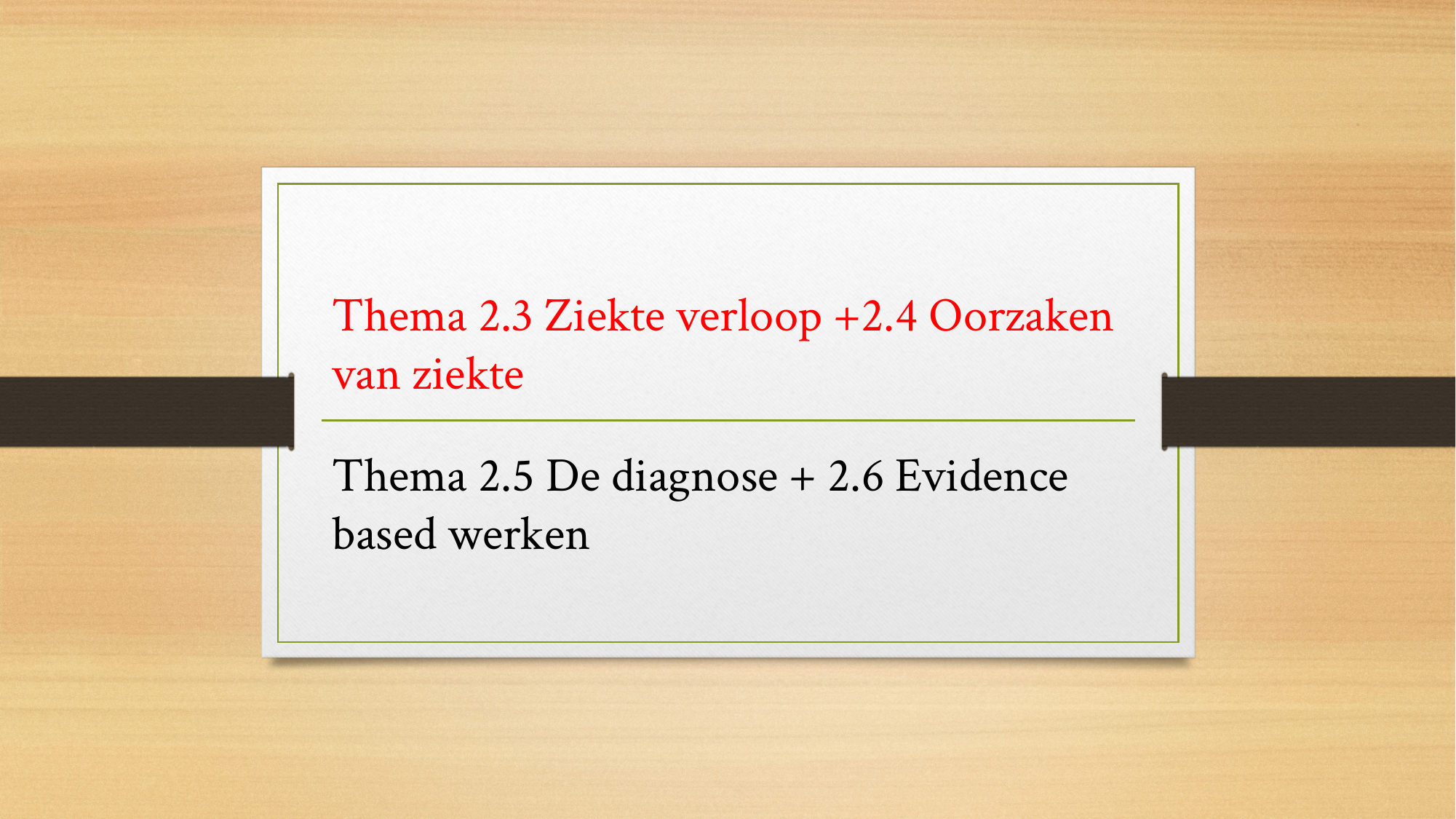

# Thema 2.3 Ziekte verloop +2.4 Oorzaken van ziekte
Thema 2.5 De diagnose + 2.6 Evidence based werken